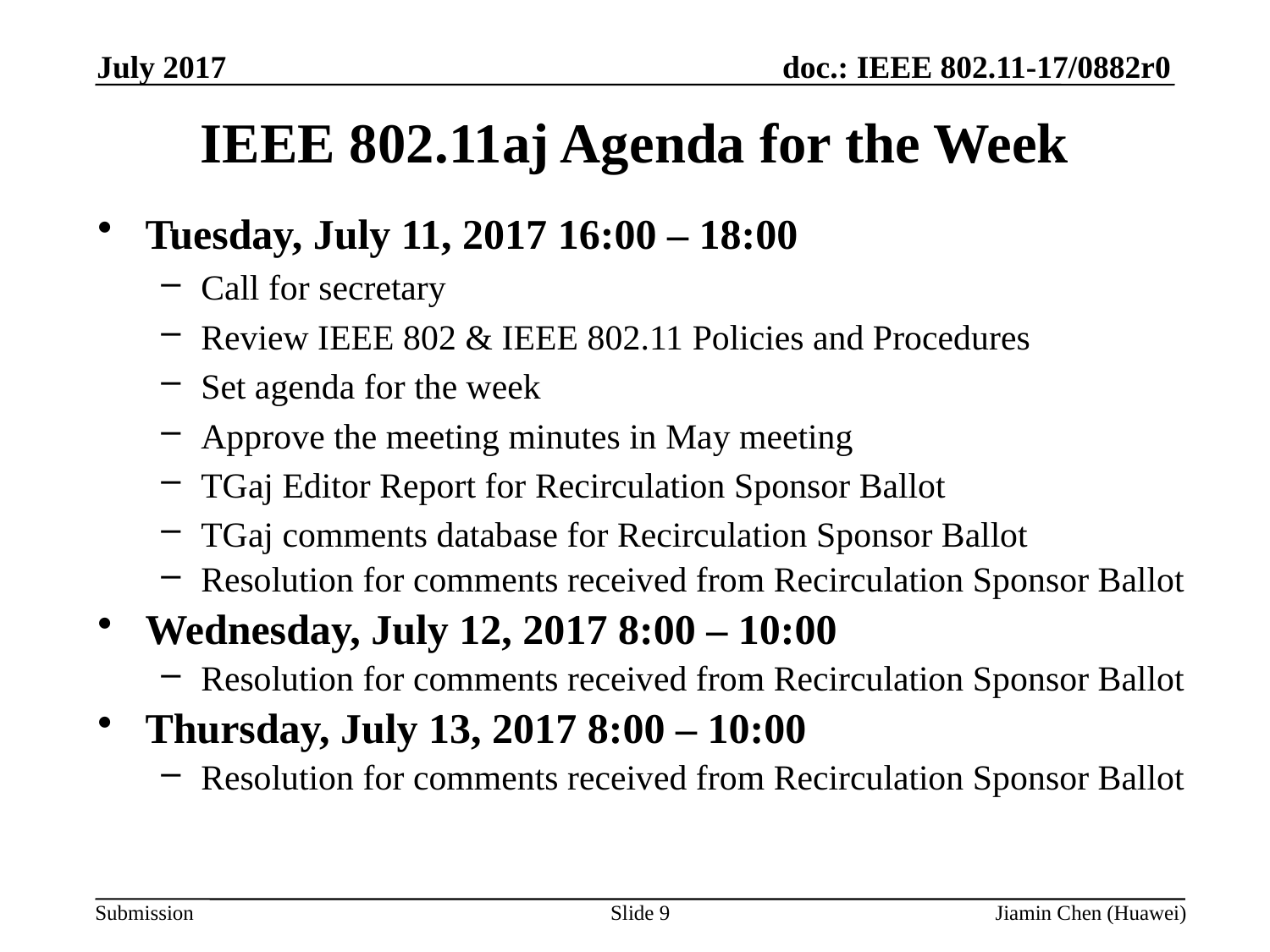

July 2017
# IEEE 802.11aj Agenda for the Week
Tuesday, July 11, 2017 16:00 – 18:00
Call for secretary
Review IEEE 802 & IEEE 802.11 Policies and Procedures
Set agenda for the week
Approve the meeting minutes in May meeting
TGaj Editor Report for Recirculation Sponsor Ballot
TGaj comments database for Recirculation Sponsor Ballot
Resolution for comments received from Recirculation Sponsor Ballot
Wednesday, July 12, 2017 8:00 – 10:00
Resolution for comments received from Recirculation Sponsor Ballot
Thursday, July 13, 2017 8:00 – 10:00
Resolution for comments received from Recirculation Sponsor Ballot

Slide 9
Jiamin Chen (Huawei)